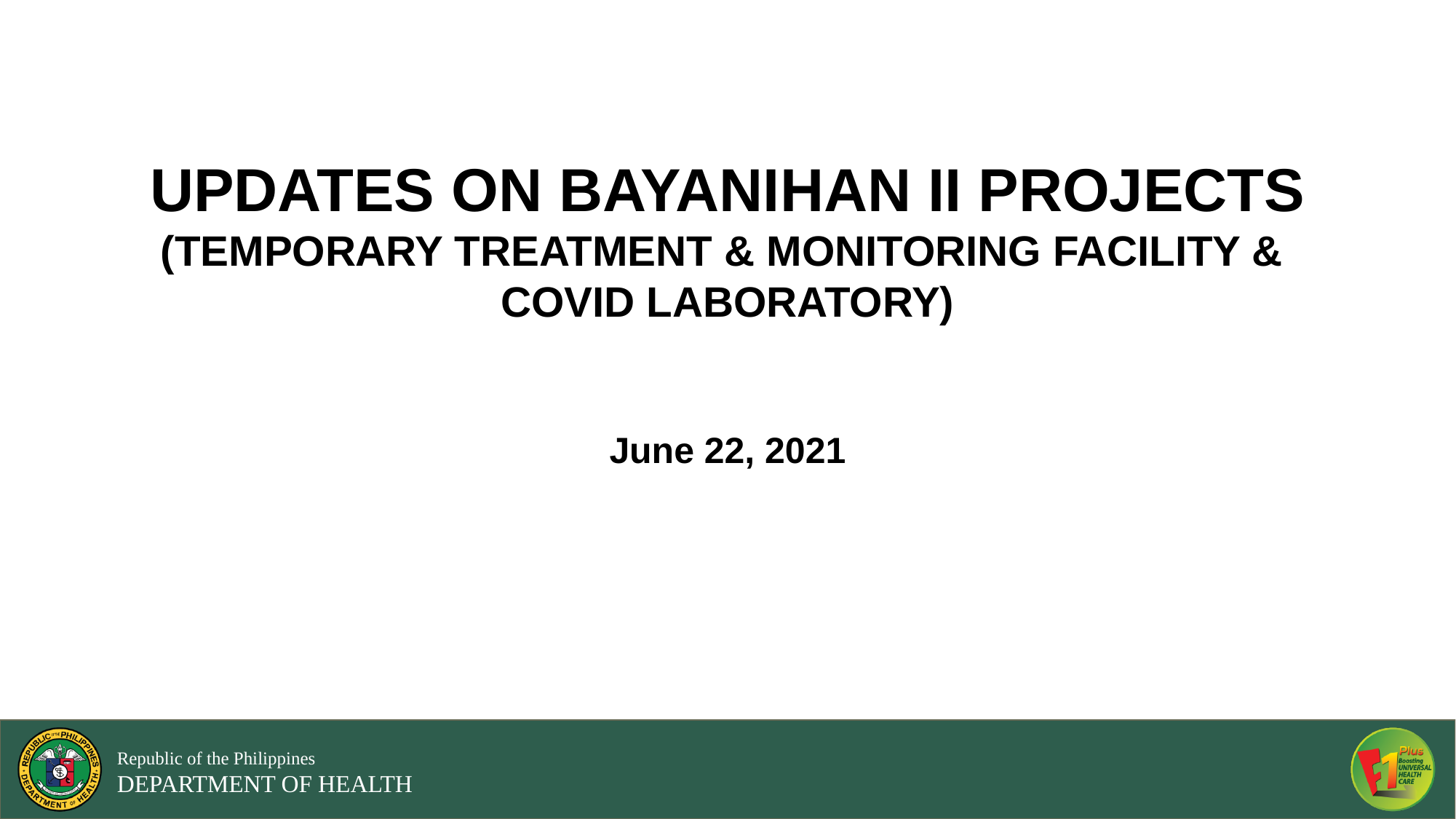

UPDATES ON BAYANIHAN II PROJECTS
(TEMPORARY TREATMENT & MONITORING FACILITY &
COVID LABORATORY)

June 22, 2021